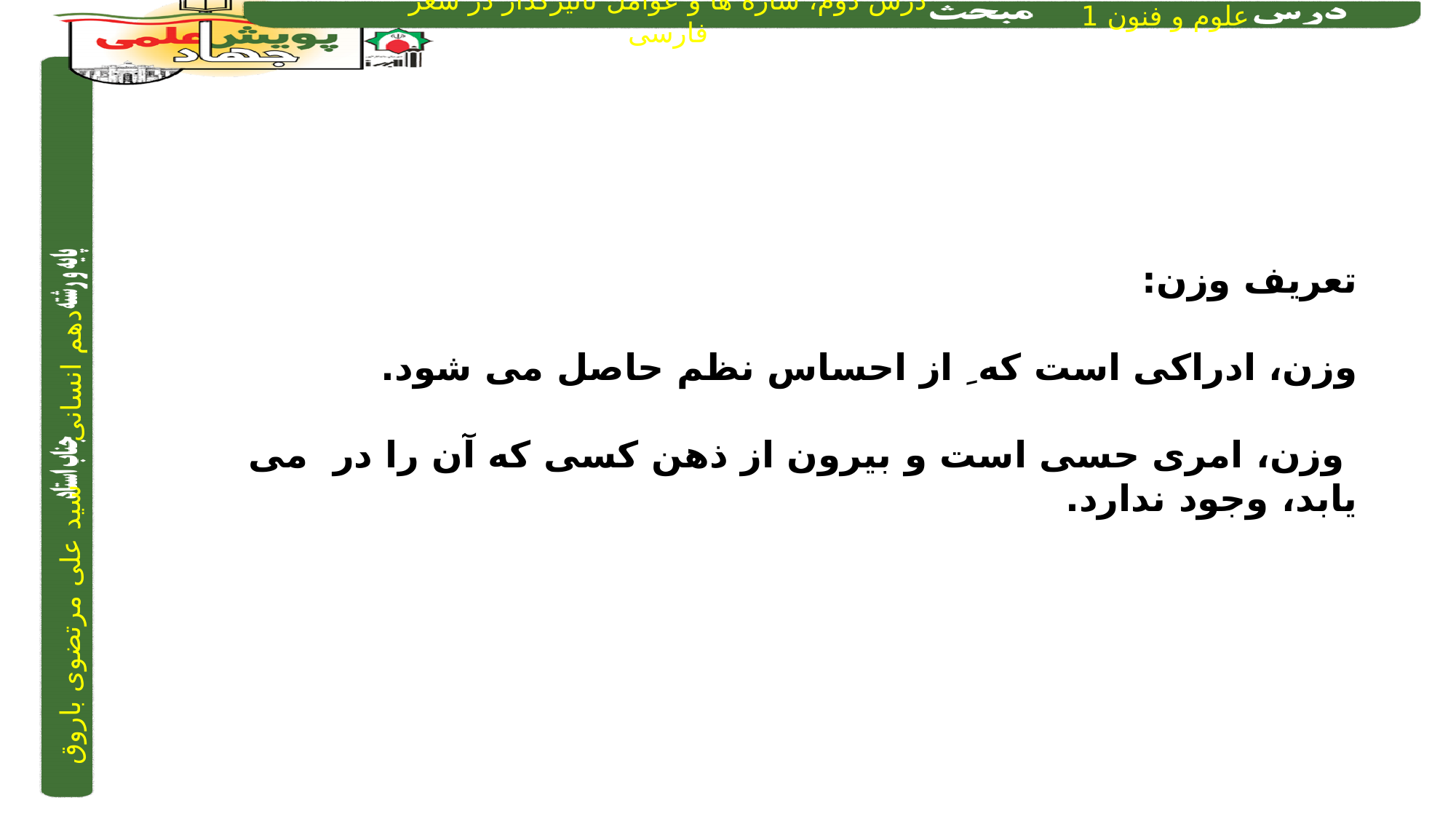

تعریف وزن:

وزن، ادراکی است که ِ از احساس نظم حاصل می شود.

 وزن، امری حسی است و بیرون از ذهن کسی که آن را در  می یابد، وجود ندارد.